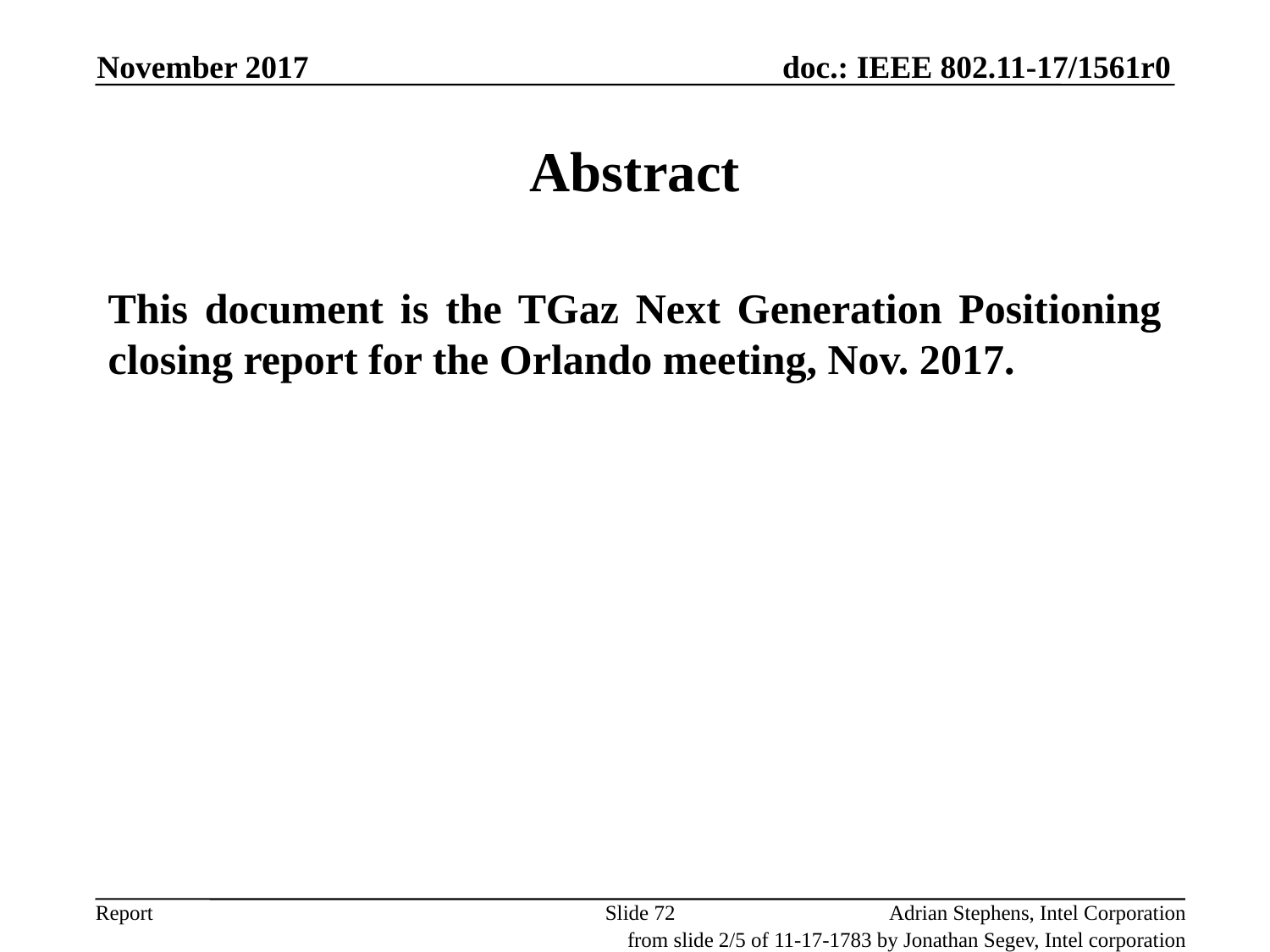

November 2017
# Abstract
This document is the TGaz Next Generation Positioning closing report for the Orlando meeting, Nov. 2017.

Slide 72
Adrian Stephens, Intel Corporation
from slide 2/5 of 11-17-1783 by Jonathan Segev, Intel corporation